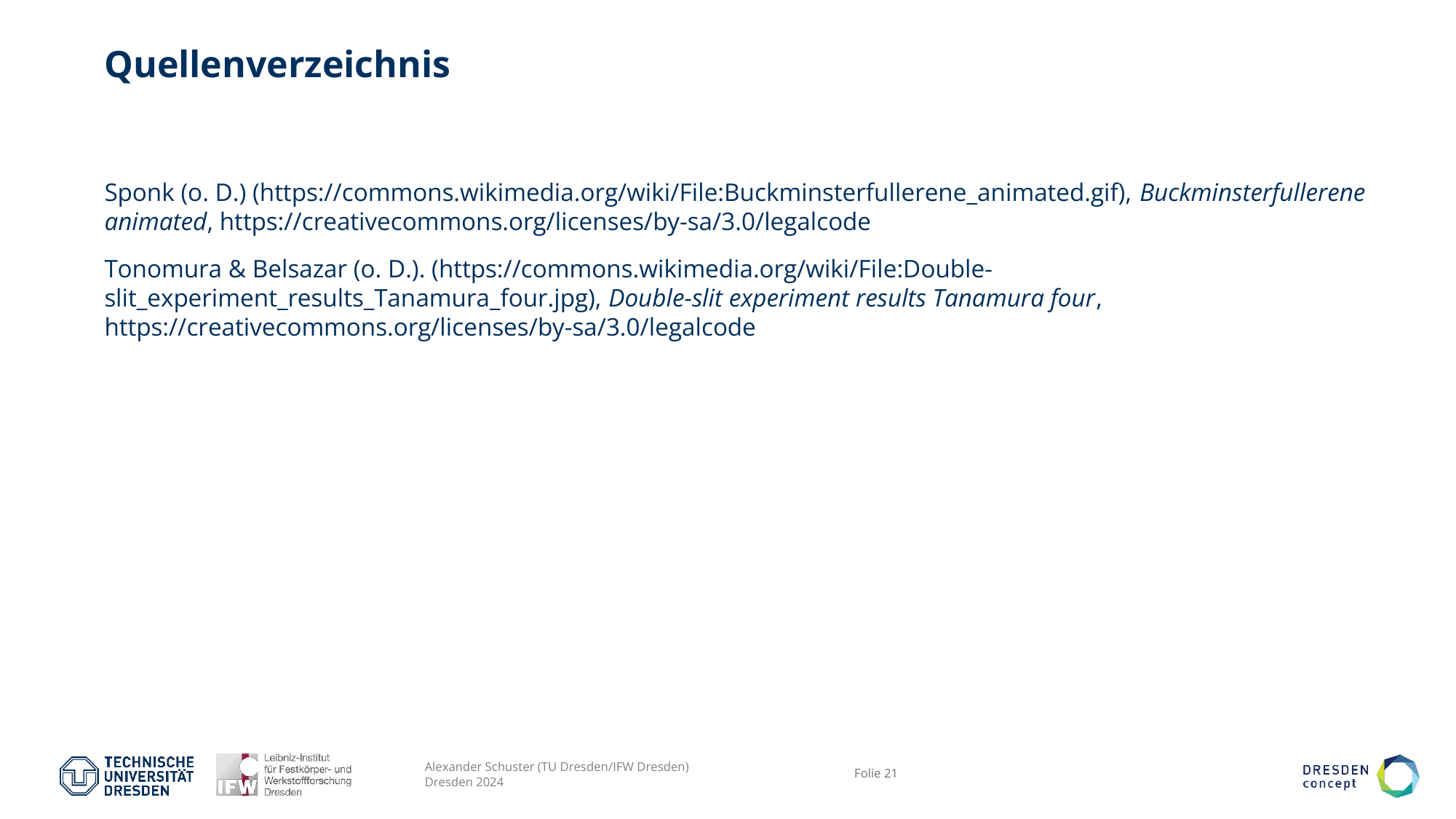

# Quellenverzeichnis
Sponk (o. D.) (https://commons.wikimedia.org/wiki/File:Buckminsterfullerene_animated.gif), Buckminsterfullerene animated, https://creativecommons.org/licenses/by-sa/3.0/legalcode
Tonomura & Belsazar (o. D.). (https://commons.wikimedia.org/wiki/File:Double-slit_experiment_results_Tanamura_four.jpg), Double-slit experiment results Tanamura four, https://creativecommons.org/licenses/by-sa/3.0/legalcode